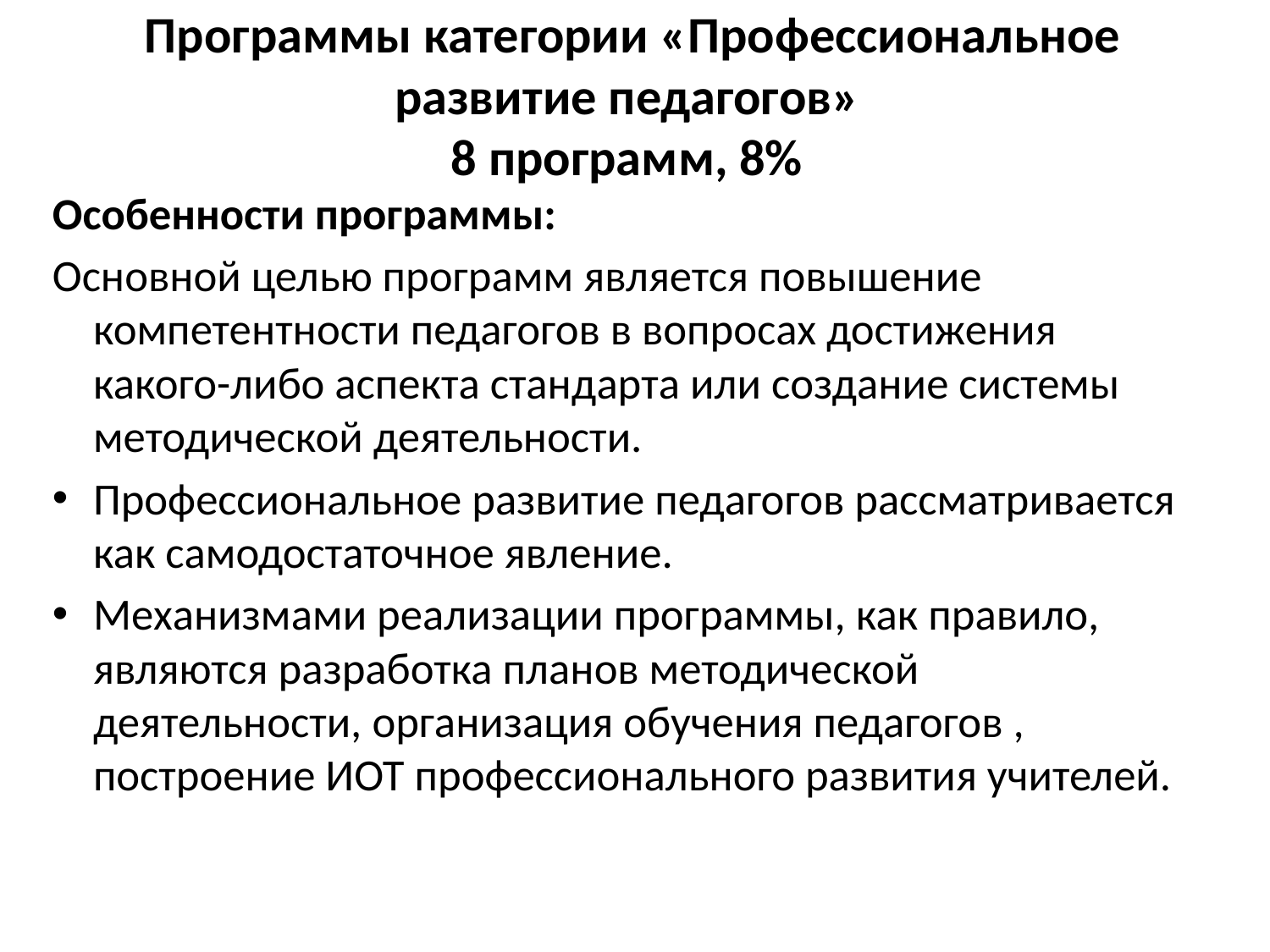

# Программы категории «Профессиональное развитие педагогов» 8 программ, 8%
Особенности программы:
Основной целью программ является повышение компетентности педагогов в вопросах достижения какого-либо аспекта стандарта или создание системы методической деятельности.
Профессиональное развитие педагогов рассматривается как самодостаточное явление.
Механизмами реализации программы, как правило, являются разработка планов методической деятельности, организация обучения педагогов , построение ИОТ профессионального развития учителей.